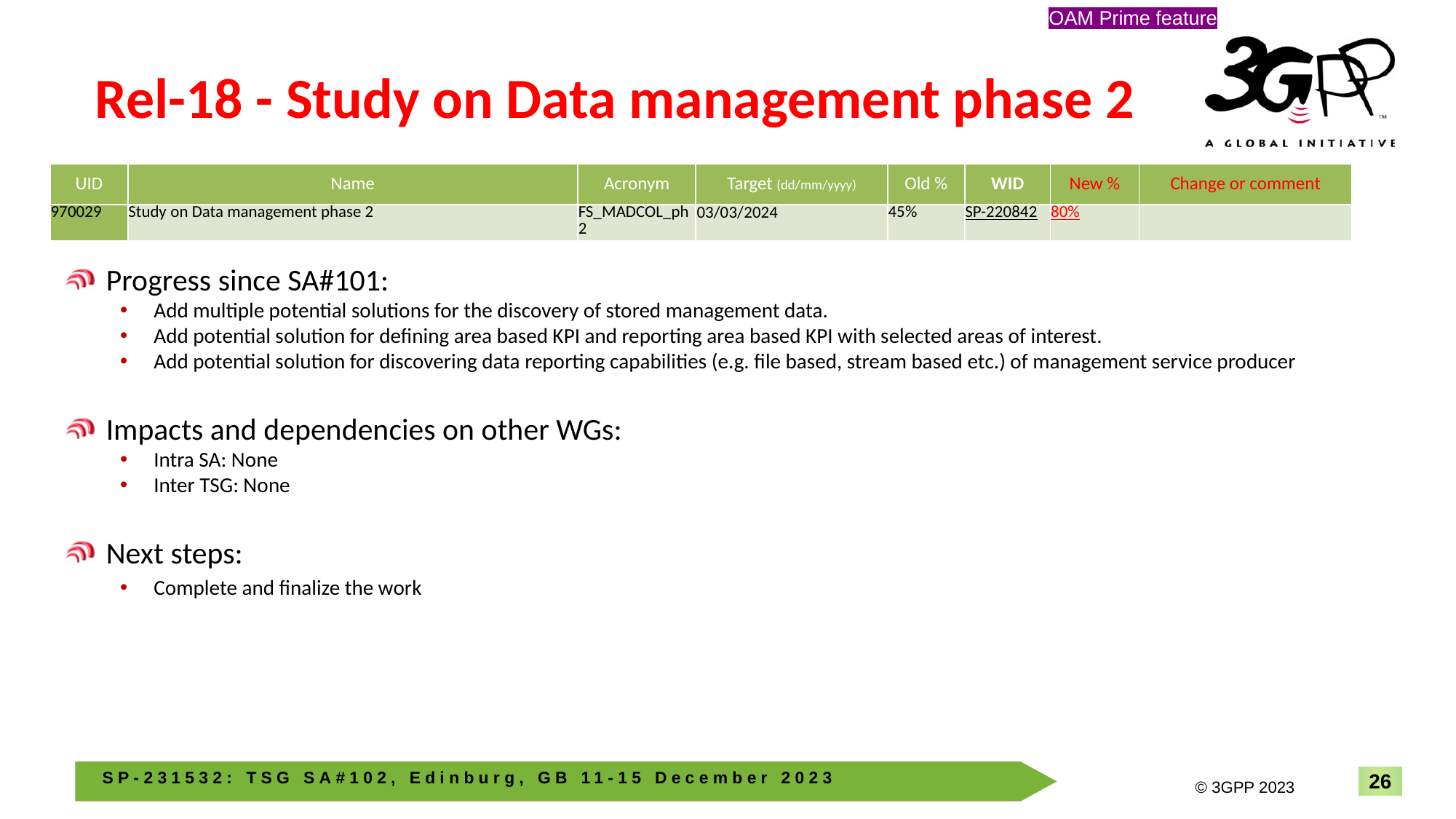

OAM Prime feature
# Rel-18 - Study on Data management phase 2
| UID | Name | Acronym | Target (dd/mm/yyyy) | Old % | WID | New % | Change or comment |
| --- | --- | --- | --- | --- | --- | --- | --- |
| 970029 | Study on Data management phase 2 | FS\_MADCOL\_ph2 | 03/03/2024 | 45% | SP-220842 | 80% |  |
Progress since SA#101:
Add multiple potential solutions for the discovery of stored management data.
Add potential solution for defining area based KPI and reporting area based KPI with selected areas of interest.
Add potential solution for discovering data reporting capabilities (e.g. file based, stream based etc.) of management service producer

Impacts and dependencies on other WGs:
Intra SA: None
Inter TSG: None

Next steps:
Complete and finalize the work